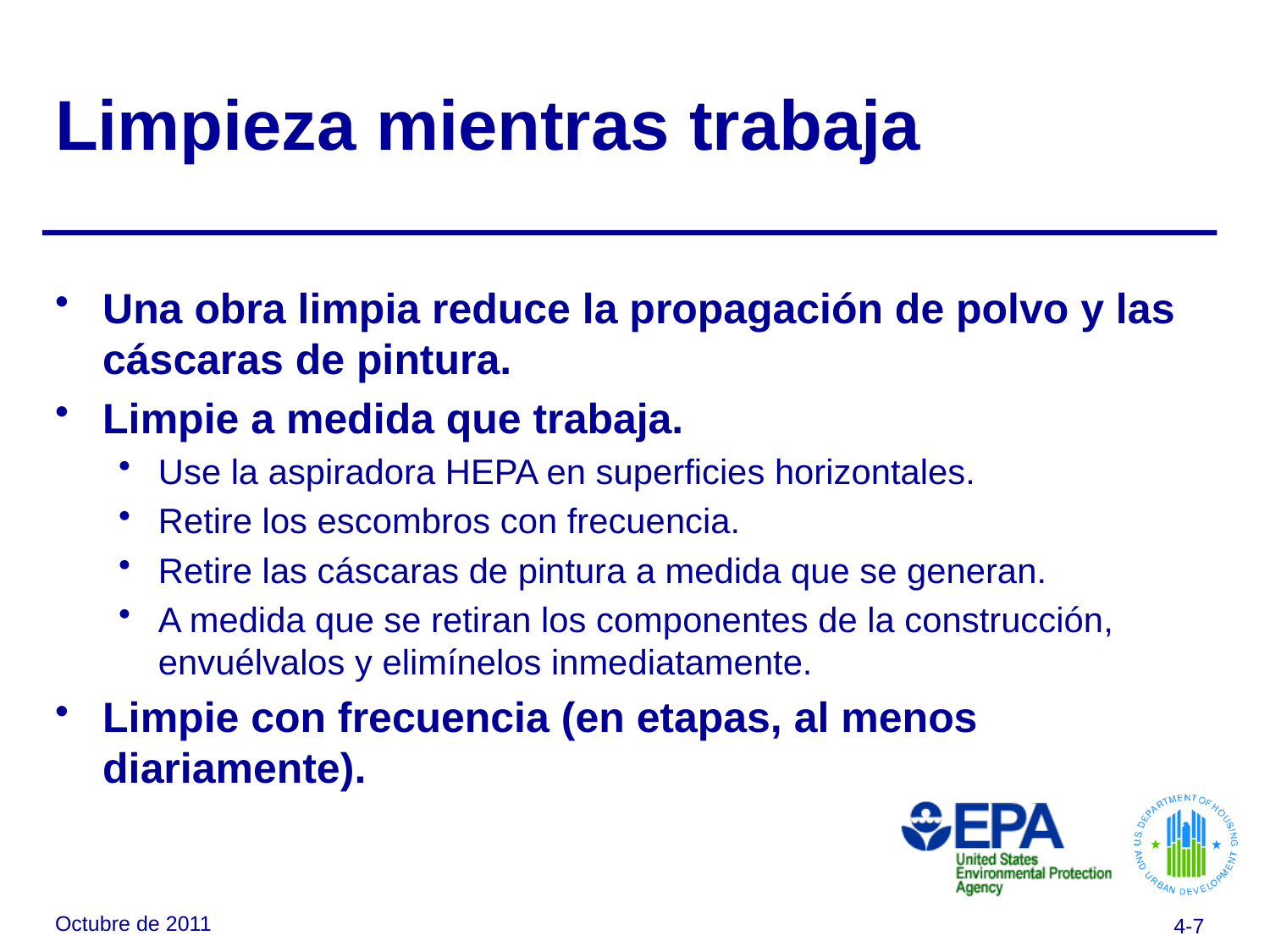

# Limpieza mientras trabaja
Una obra limpia reduce la propagación de polvo y las cáscaras de pintura.
Limpie a medida que trabaja.
Use la aspiradora HEPA en superficies horizontales.
Retire los escombros con frecuencia.
Retire las cáscaras de pintura a medida que se generan.
A medida que se retiran los componentes de la construcción, envuélvalos y elimínelos inmediatamente.
Limpie con frecuencia (en etapas, al menos diariamente).
Octubre de 2011
4-7